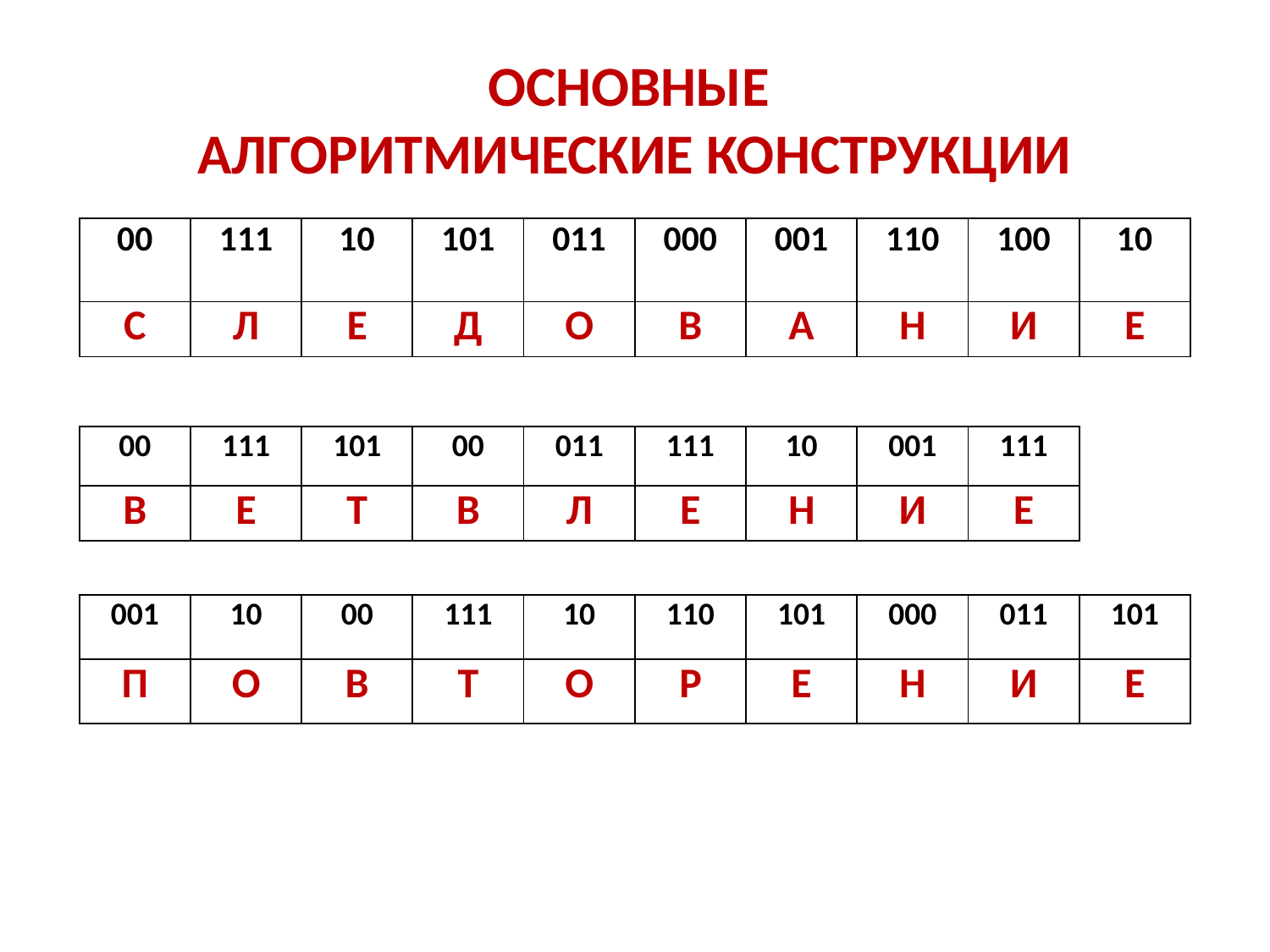

# ОСНОВНЫЕ АЛГОРИТМИЧЕСКИЕ КОНСТРУКЦИИ
| 00 | 111 | 10 | 101 | 011 | 000 | 001 | 110 | 100 | 10 |
| --- | --- | --- | --- | --- | --- | --- | --- | --- | --- |
| С | Л | Е | Д | О | В | А | Н | И | Е |
| 00 | 111 | 101 | 00 | 011 | 111 | 10 | 001 | 111 |
| --- | --- | --- | --- | --- | --- | --- | --- | --- |
| В | Е | Т | В | Л | Е | Н | И | Е |
| 001 | 10 | 00 | 111 | 10 | 110 | 101 | 000 | 011 | 101 |
| --- | --- | --- | --- | --- | --- | --- | --- | --- | --- |
| П | О | В | Т | О | Р | Е | Н | И | Е |